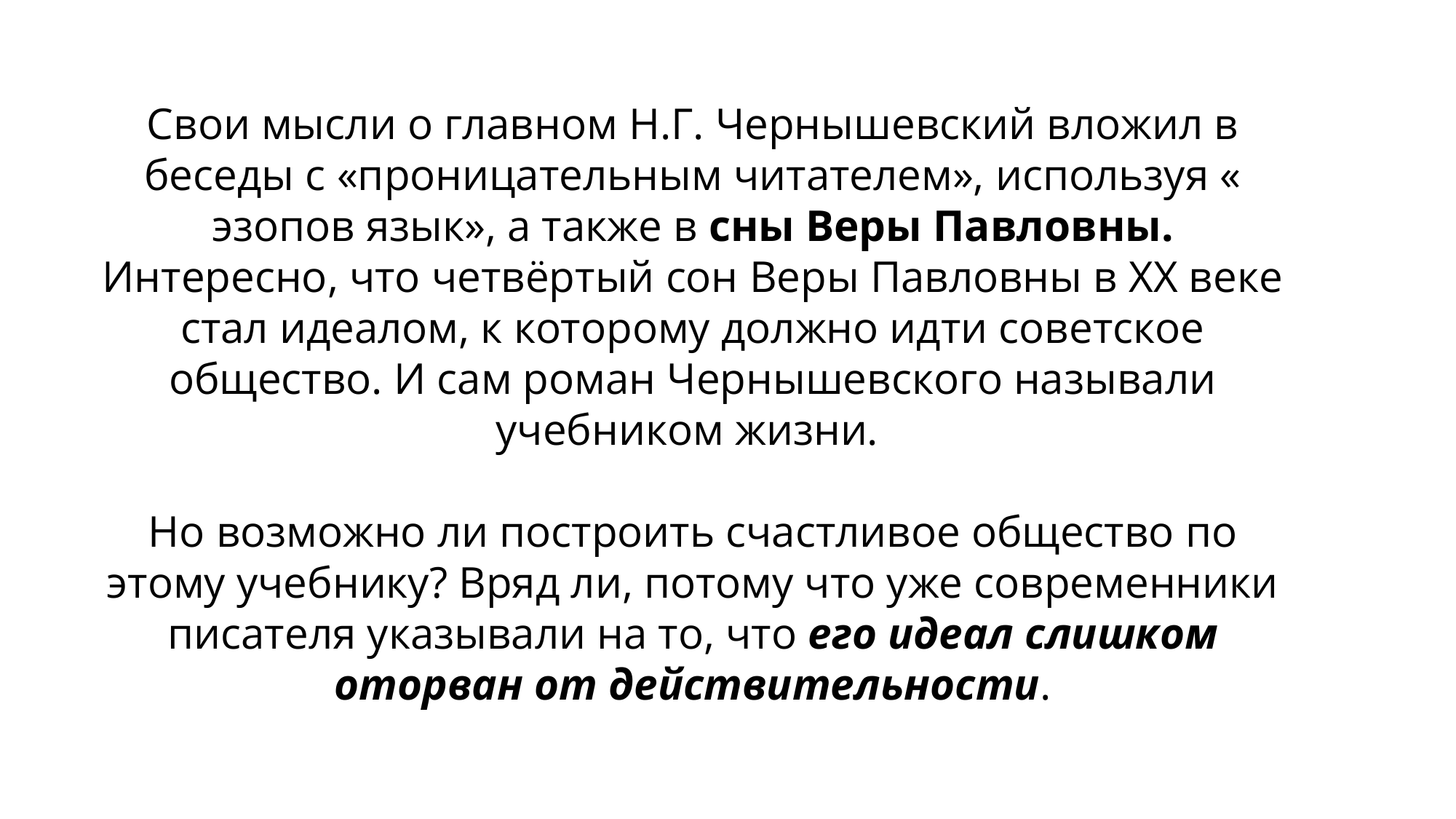

Свои мысли о главном Н.Г. Чернышевский вложил в беседы с «проницательным читателем», используя « эзопов язык», а также в сны Веры Павловны.
Интересно, что четвёртый сон Веры Павловны в XX веке стал идеалом, к которому должно идти советское общество. И сам роман Чернышевского называли учебником жизни.

Но возможно ли построить счастливое общество по этому учебнику? Вряд ли, потому что уже современники писателя указывали на то, что его идеал слишком оторван от действительности.